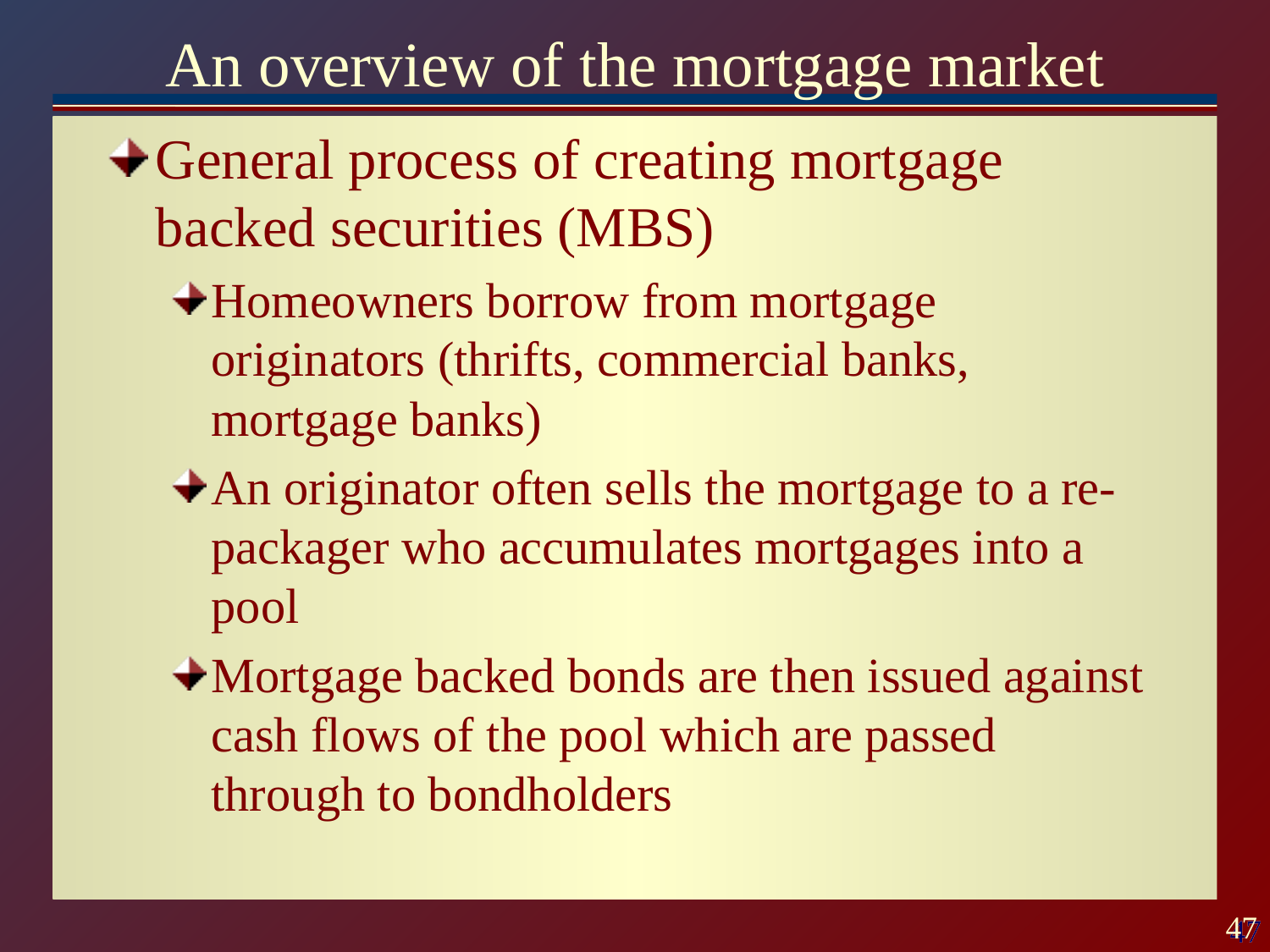

# An overview of the mortgage market
General process of creating mortgage backed securities (MBS)
Homeowners borrow from mortgage originators (thrifts, commercial banks, mortgage banks)
An originator often sells the mortgage to a re-packager who accumulates mortgages into a pool
Mortgage backed bonds are then issued against cash flows of the pool which are passed through to bondholders